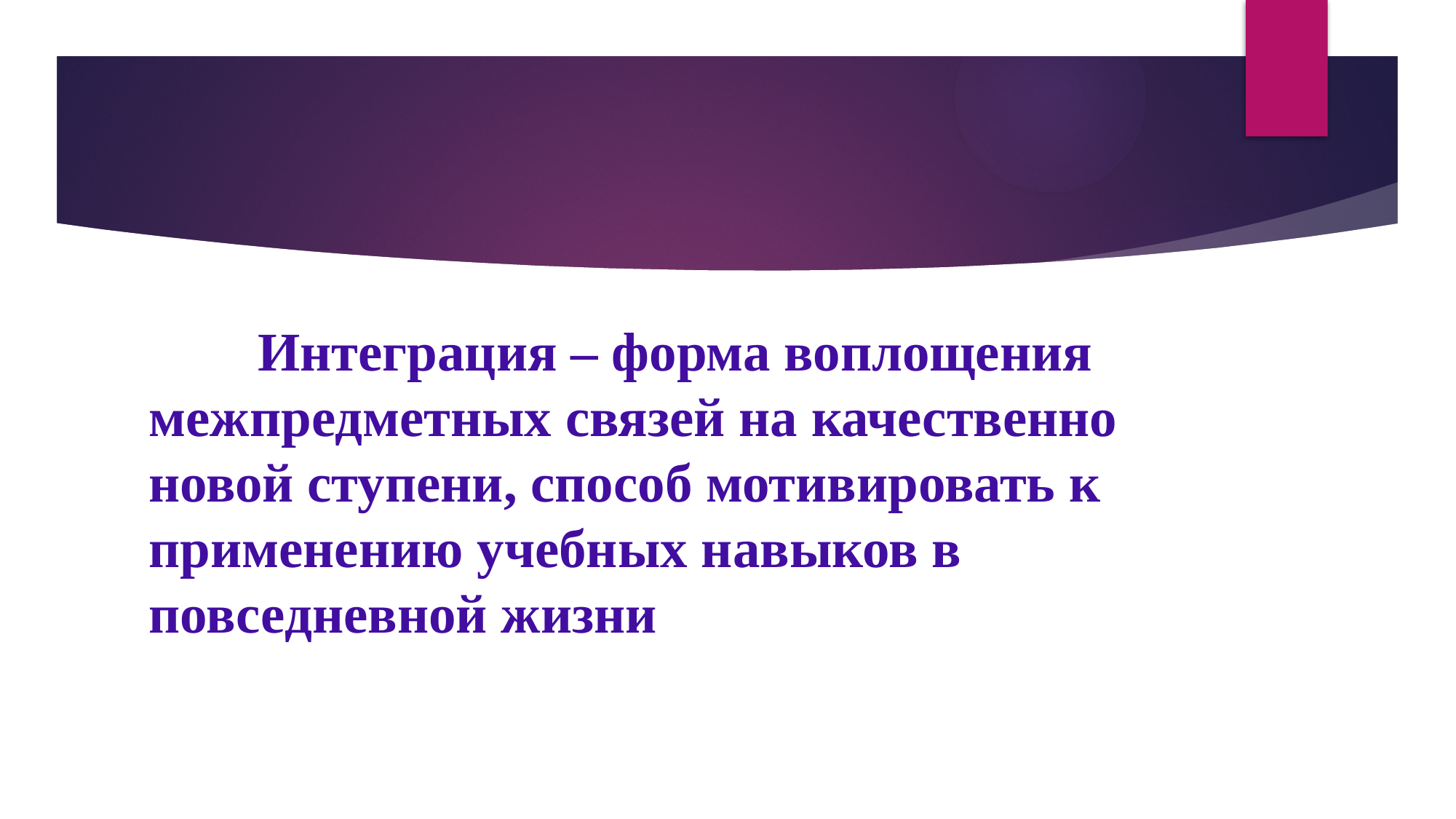

#
	Интеграция – форма воплощения межпредметных связей на качественно новой ступени, способ мотивировать к применению учебных навыков в повседневной жизни